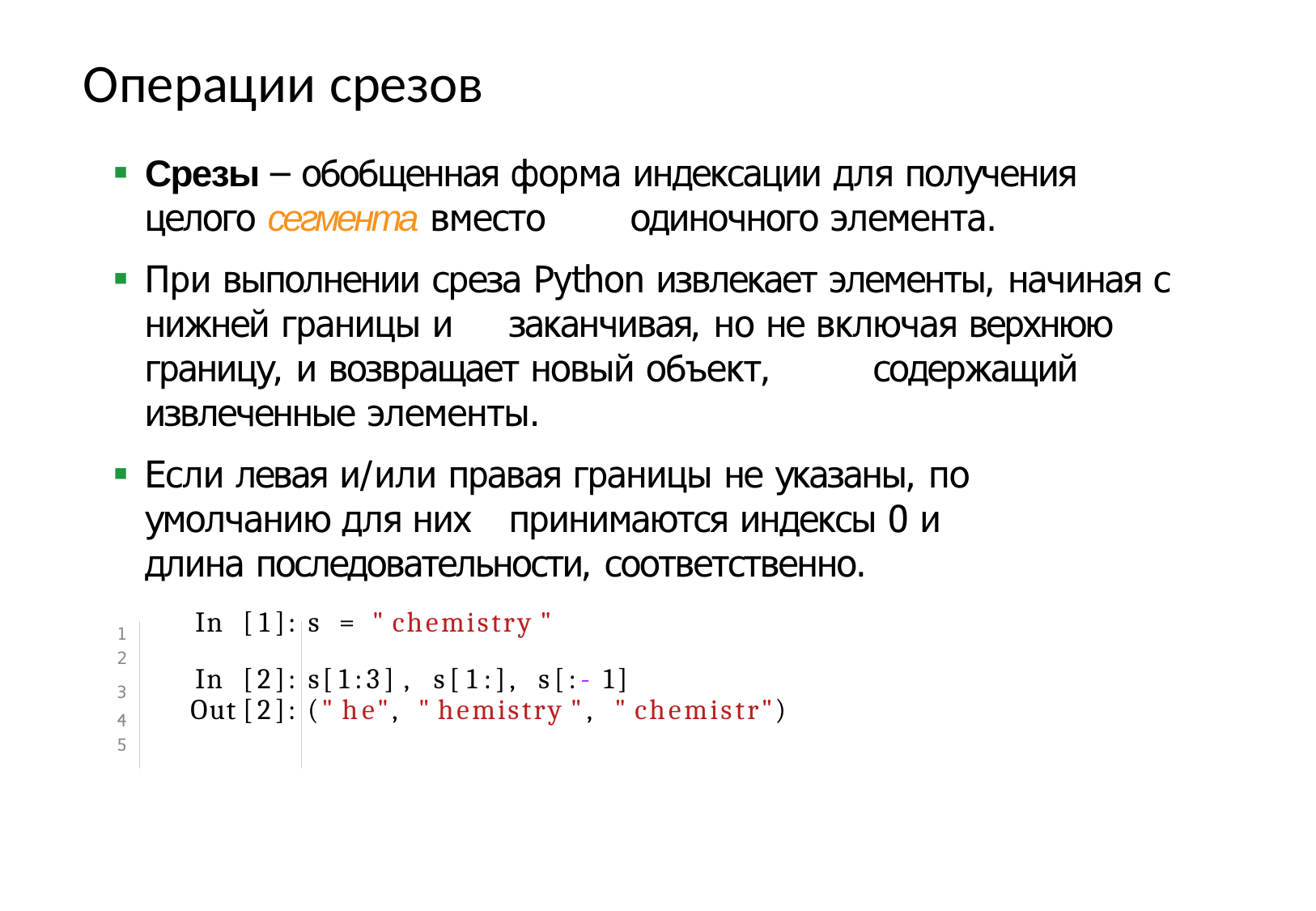

# Операции срезов
Срезы – обобщенная форма индексации для получения целого сегмента вместо 	одиночного элемента.
При выполнении среза Python извлекает элементы, начиная с нижней границы и 	заканчивая, но не включая верхнюю границу, и возвращает новый объект, 	содержащий извлеченные элементы.
Если левая и/или правая границы не указаны, по умолчанию для них 	принимаются индексы 0 и длина последовательности, соответственно.
| 1 | In [1]: | s = " chemistry " |
| --- | --- | --- |
| 2 |  |  |
| 3 | In [2]: | s[1:3] , s[1:], s[:- 1] |
| 4 | Out [2]: | (" he", " hemistry ", " chemistr") |
| 5 |  |  |